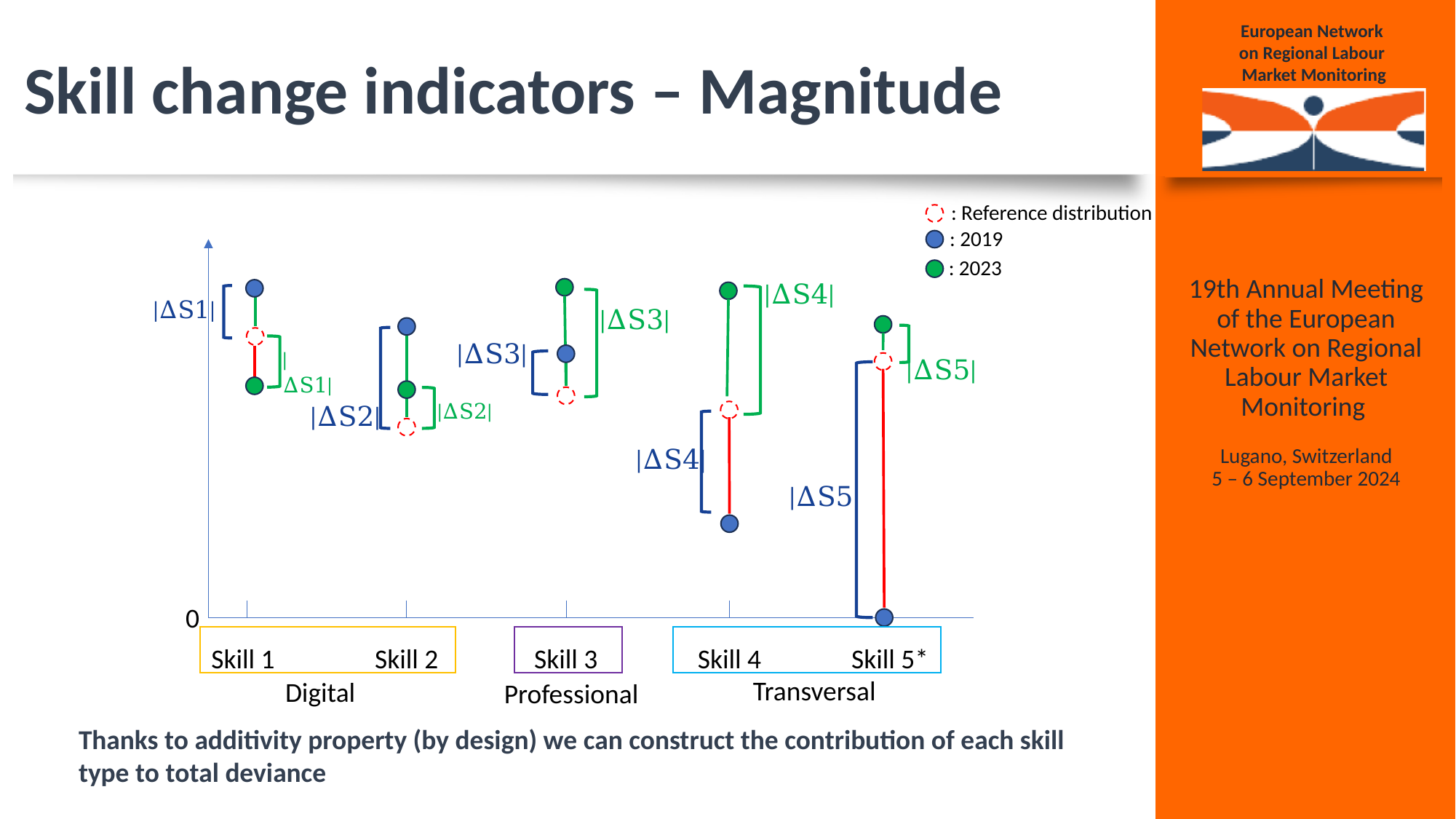

# Skill change indicators – Magnitude
: Reference distribution

: 2019

: 2023

|∆S4|

|∆S1|

|∆S3|

|∆S3|

|∆S1|

|∆S5|

|∆S2|
|∆S2|

|∆S4|
|∆S5|

0

Skill 1
Skill 2
Skill 3
Skill 4
Skill 5*
Transversal
Digital
Professional
Thanks to additivity property (by design) we can construct the contribution of each skill type to total deviance